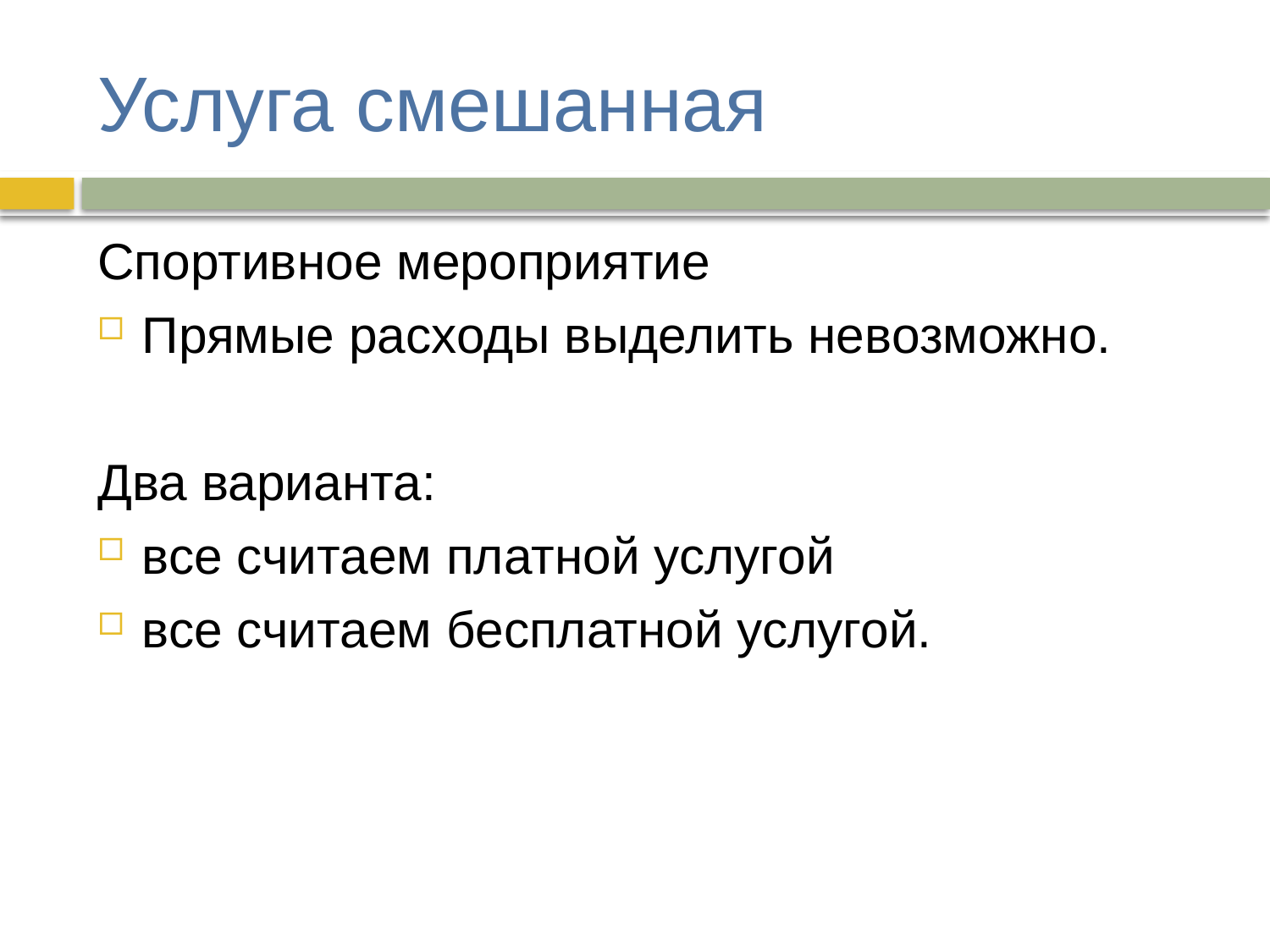

# Услуга смешанная
Спортивное мероприятие
Прямые расходы выделить невозможно.

Два варианта:
все считаем платной услугой
все считаем бесплатной услугой.